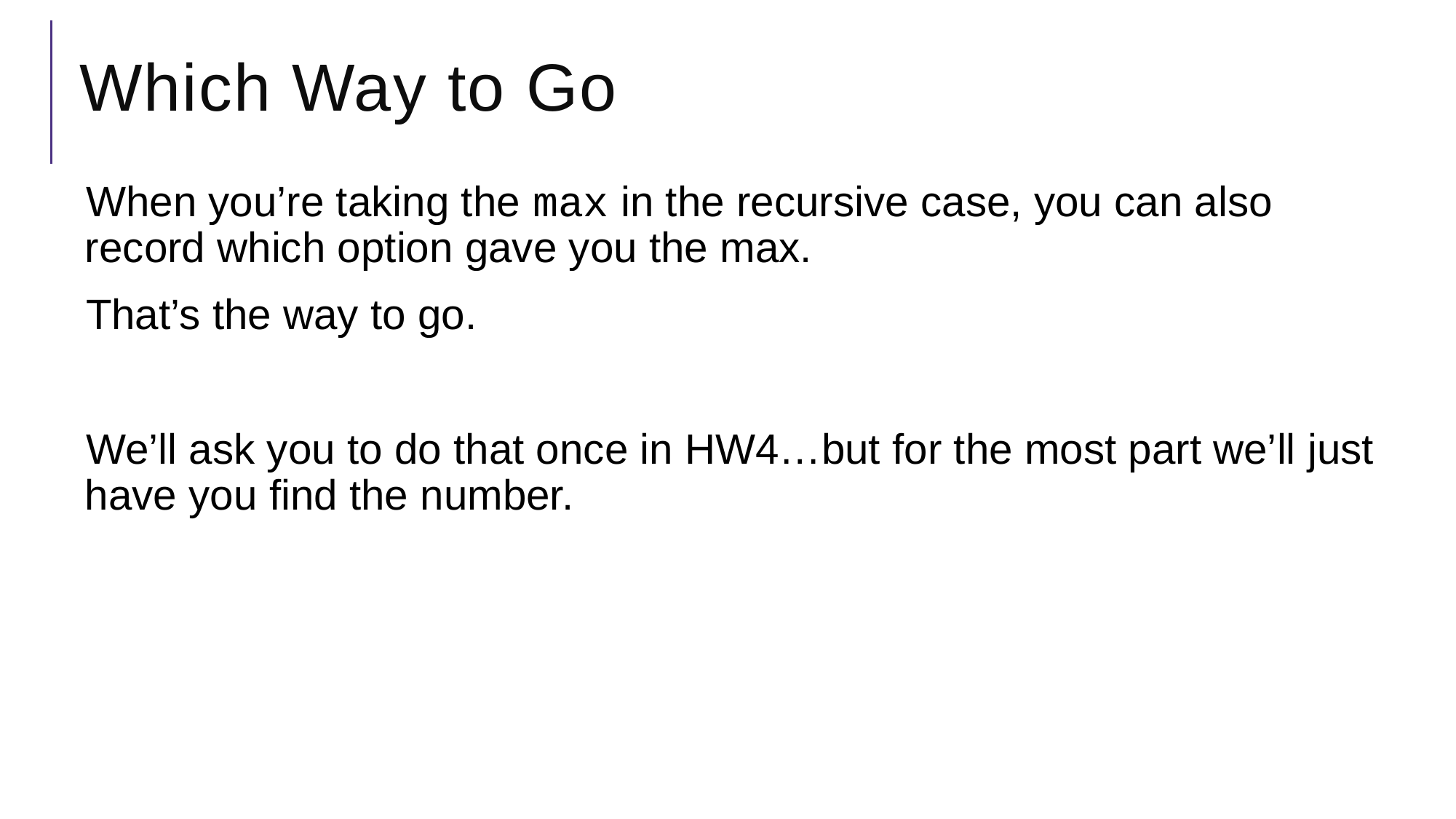

# Which Way to Go
When you’re taking the max in the recursive case, you can also record which option gave you the max.
That’s the way to go.

We’ll ask you to do that once in HW4…but for the most part we’ll just have you find the number.